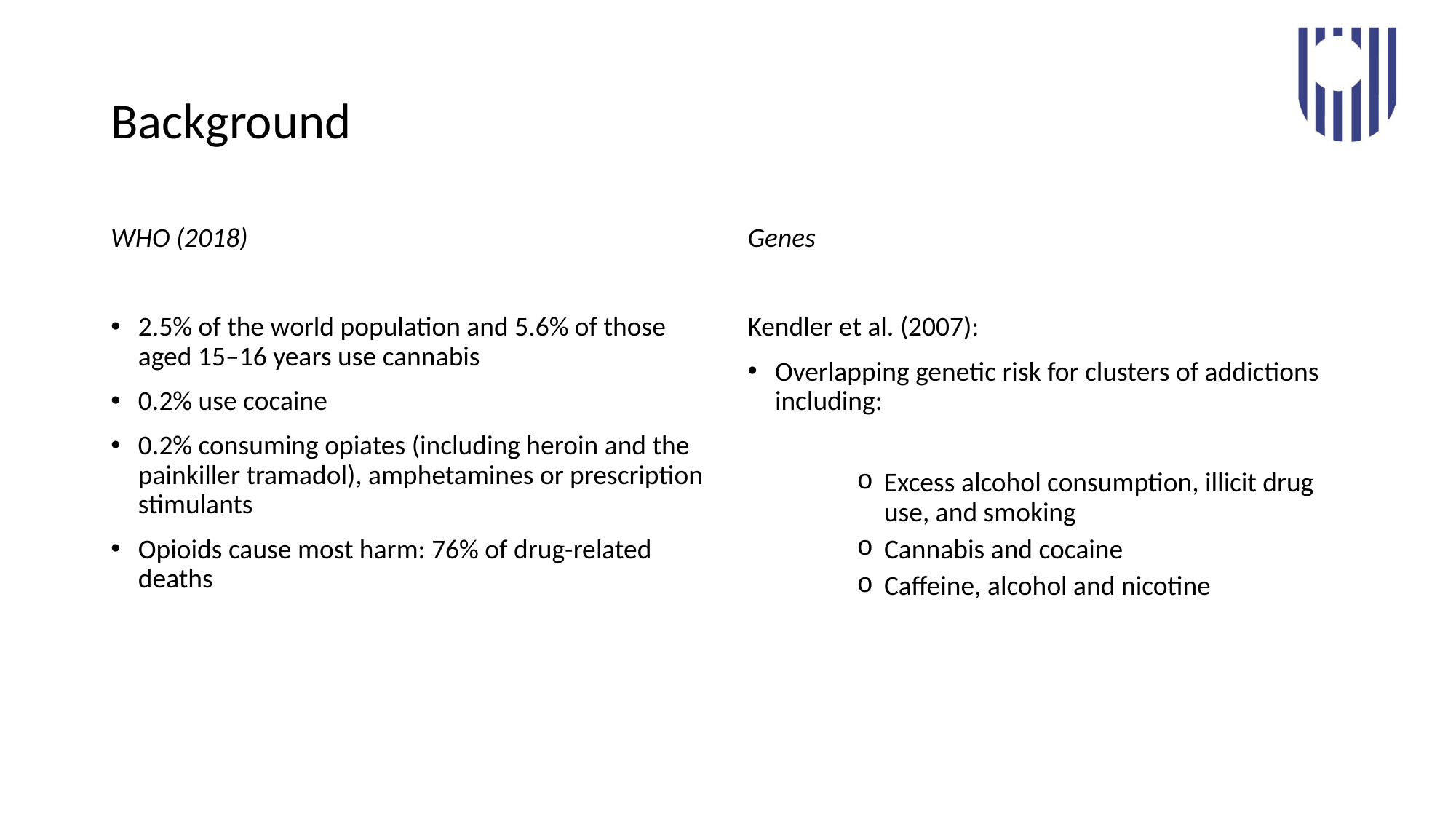

# Background
WHO (2018)

2.5% of the world population and 5.6% of those aged 15–16 years use cannabis
0.2% use cocaine
0.2% consuming opiates (including heroin and the painkiller tramadol), amphetamines or prescription stimulants
Opioids cause most harm: 76% of drug-related deaths

Genes

Kendler et al. (2007):
Overlapping genetic risk for clusters of addictions including:

Excess alcohol consumption, illicit drug use, and smoking
Cannabis and cocaine
Caffeine, alcohol and nicotine